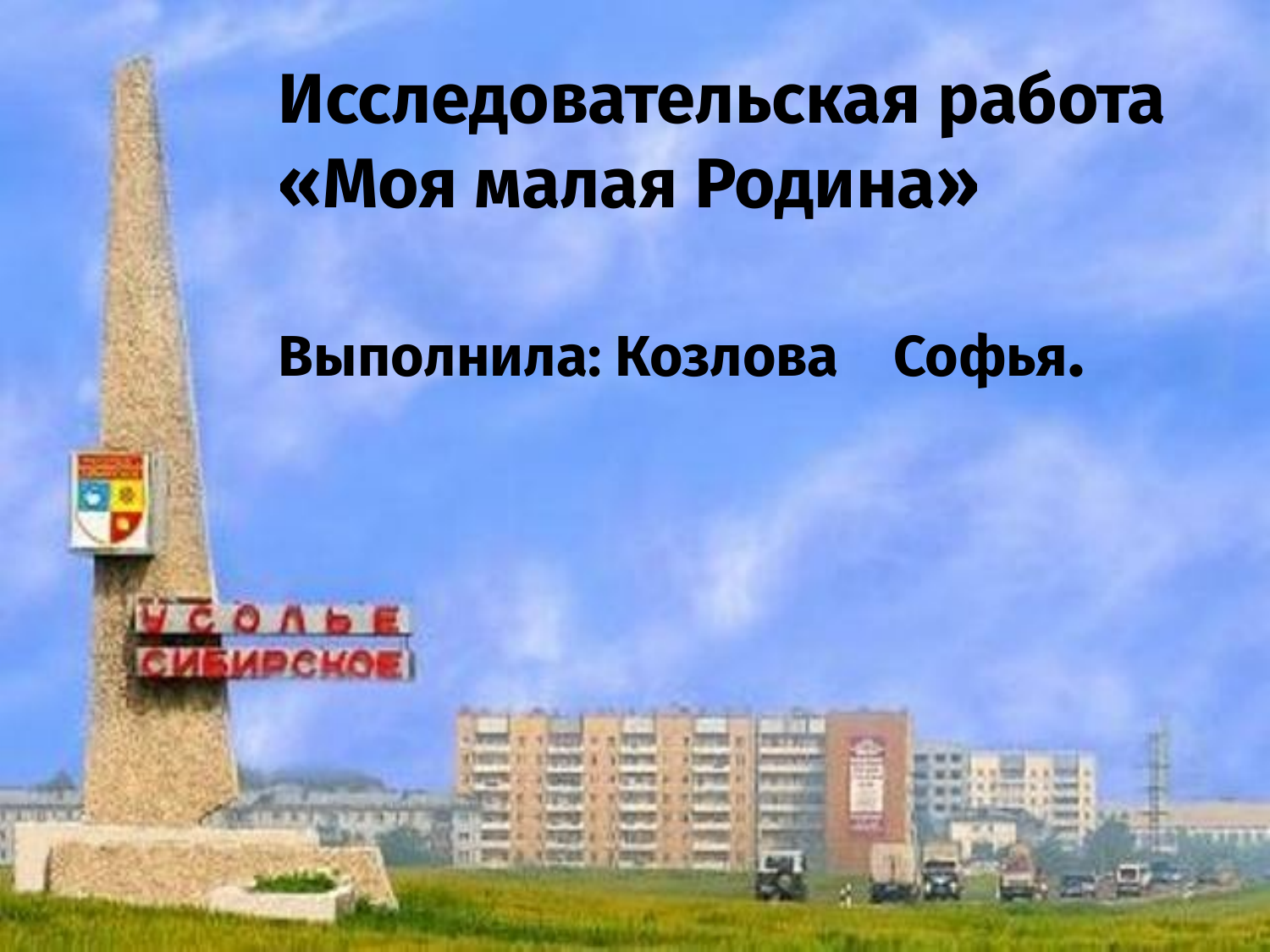

# Исследовательская работа «Моя малая Родина» Выполнила: Козлова    Софья.